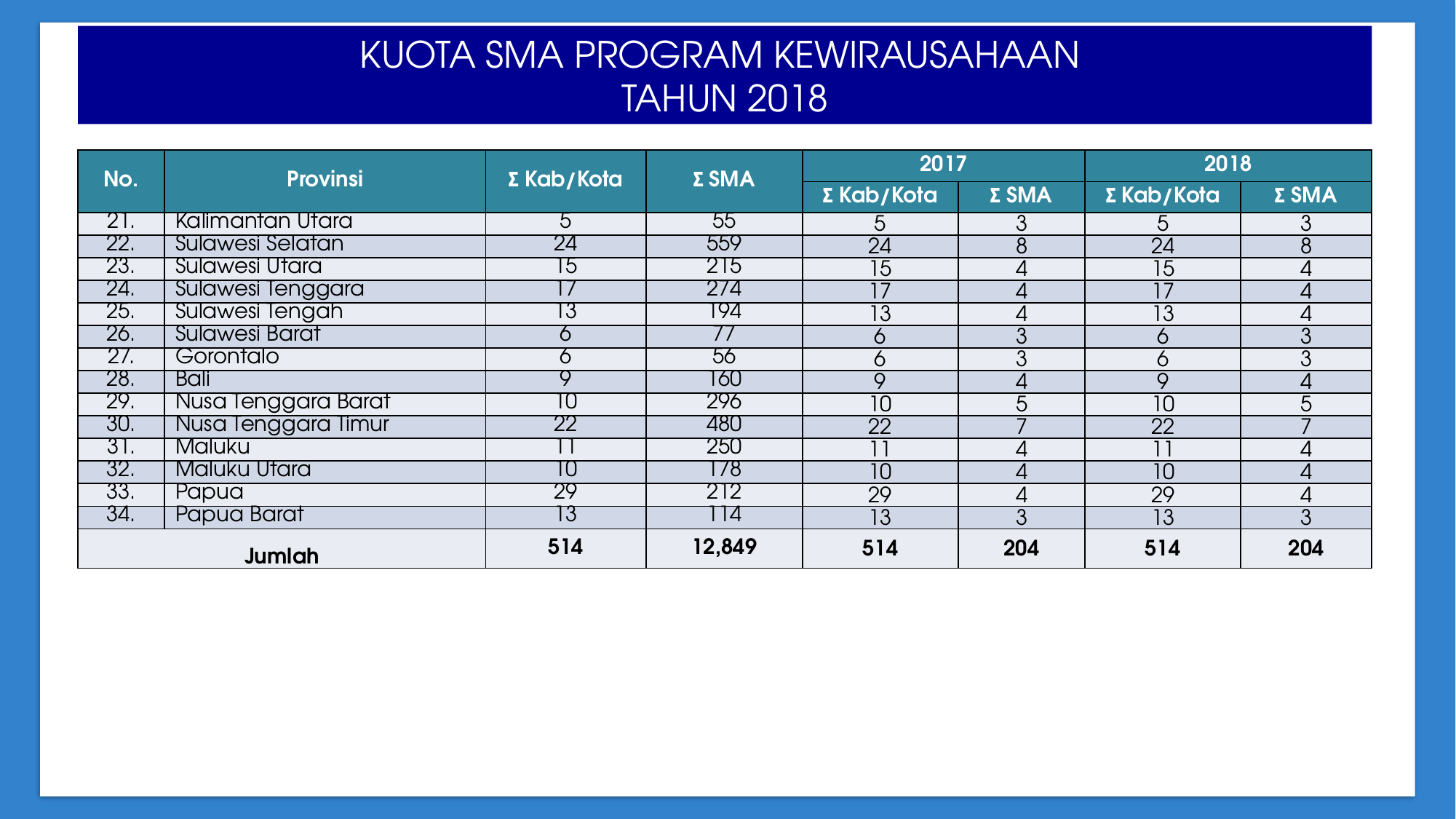

KUOTA SMA PROGRAM KEWIRAUSAHAAN
TAHUN 2018
| No. | Provinsi | Σ Kab/Kota | Σ SMA | 2017 |  | 2018 |  |
| --- | --- | --- | --- | --- | --- | --- | --- |
|  |  |  |  | Σ Kab/Kota | Σ SMA | Σ Kab/Kota | Σ SMA |
| 21. | Kalimantan Utara | 5 | 55 | 5 | 3 | 5 | 3 |
| 22. | Sulawesi Selatan | 24 | 559 | 24 | 8 | 24 | 8 |
| 23. | Sulawesi Utara | 15 | 215 | 15 | 4 | 15 | 4 |
| 24. | Sulawesi Tenggara | 17 | 274 | 17 | 4 | 17 | 4 |
| 25. | Sulawesi Tengah | 13 | 194 | 13 | 4 | 13 | 4 |
| 26. | Sulawesi Barat | 6 | 77 | 6 | 3 | 6 | 3 |
| 27. | Gorontalo | 6 | 56 | 6 | 3 | 6 | 3 |
| 28. | Bali | 9 | 160 | 9 | 4 | 9 | 4 |
| 29. | Nusa Tenggara Barat | 10 | 296 | 10 | 5 | 10 | 5 |
| 30. | Nusa Tenggara Timur | 22 | 480 | 22 | 7 | 22 | 7 |
| 31. | Maluku | 11 | 250 | 11 | 4 | 11 | 4 |
| 32. | Maluku Utara | 10 | 178 | 10 | 4 | 10 | 4 |
| 33. | Papua | 29 | 212 | 29 | 4 | 29 | 4 |
| 34. | Papua Barat | 13 | 114 | 13 | 3 | 13 | 3 |
| Jumlah |  | 514 | 12,849 | 514 | 204 | 514 | 204 |